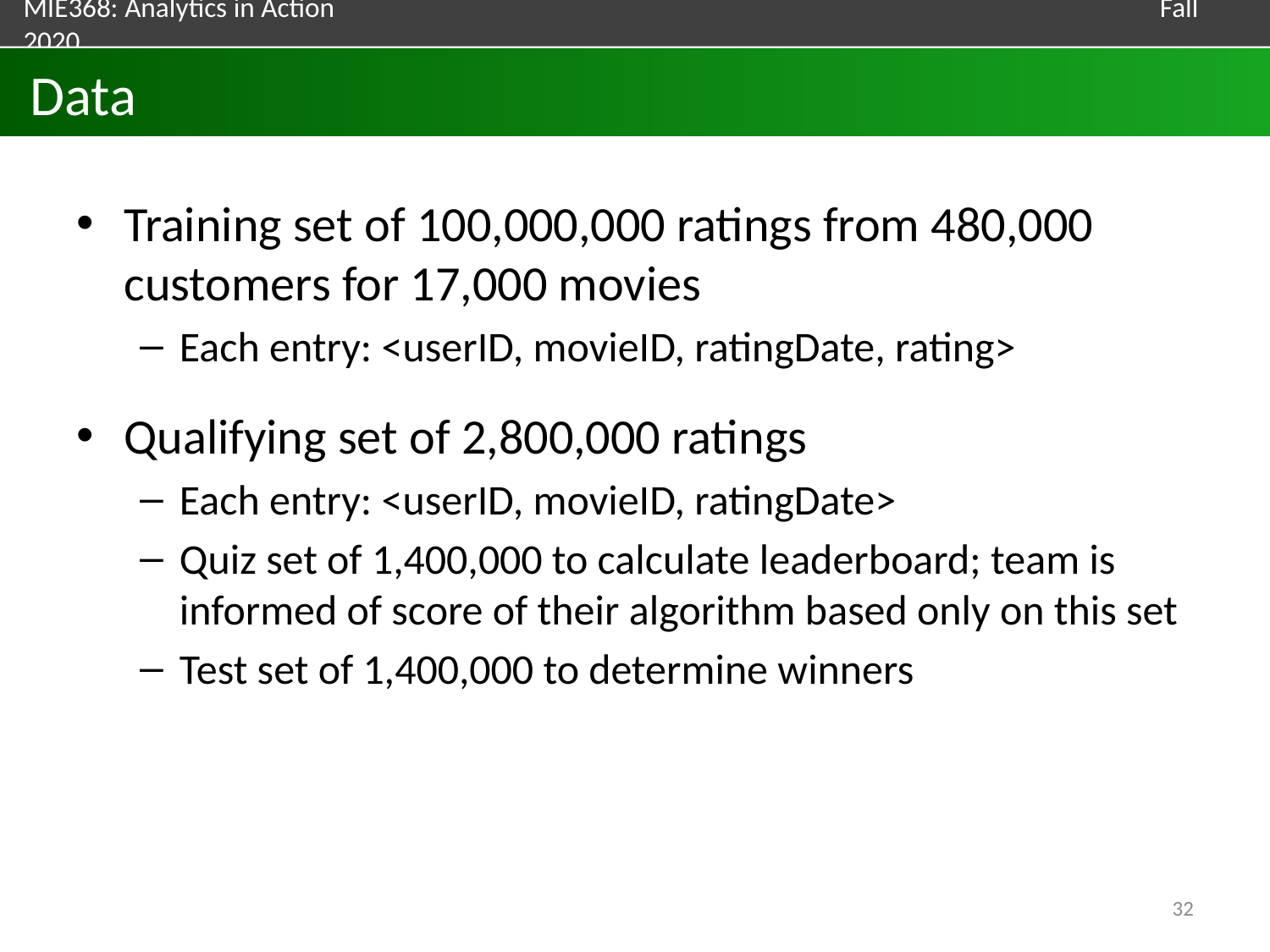

# Data
Training set of 100,000,000 ratings from 480,000 customers for 17,000 movies
Each entry: <userID, movieID, ratingDate, rating>

Qualifying set of 2,800,000 ratings
Each entry: <userID, movieID, ratingDate>
Quiz set of 1,400,000 to calculate leaderboard; team is informed of score of their algorithm based only on this set
Test set of 1,400,000 to determine winners
32